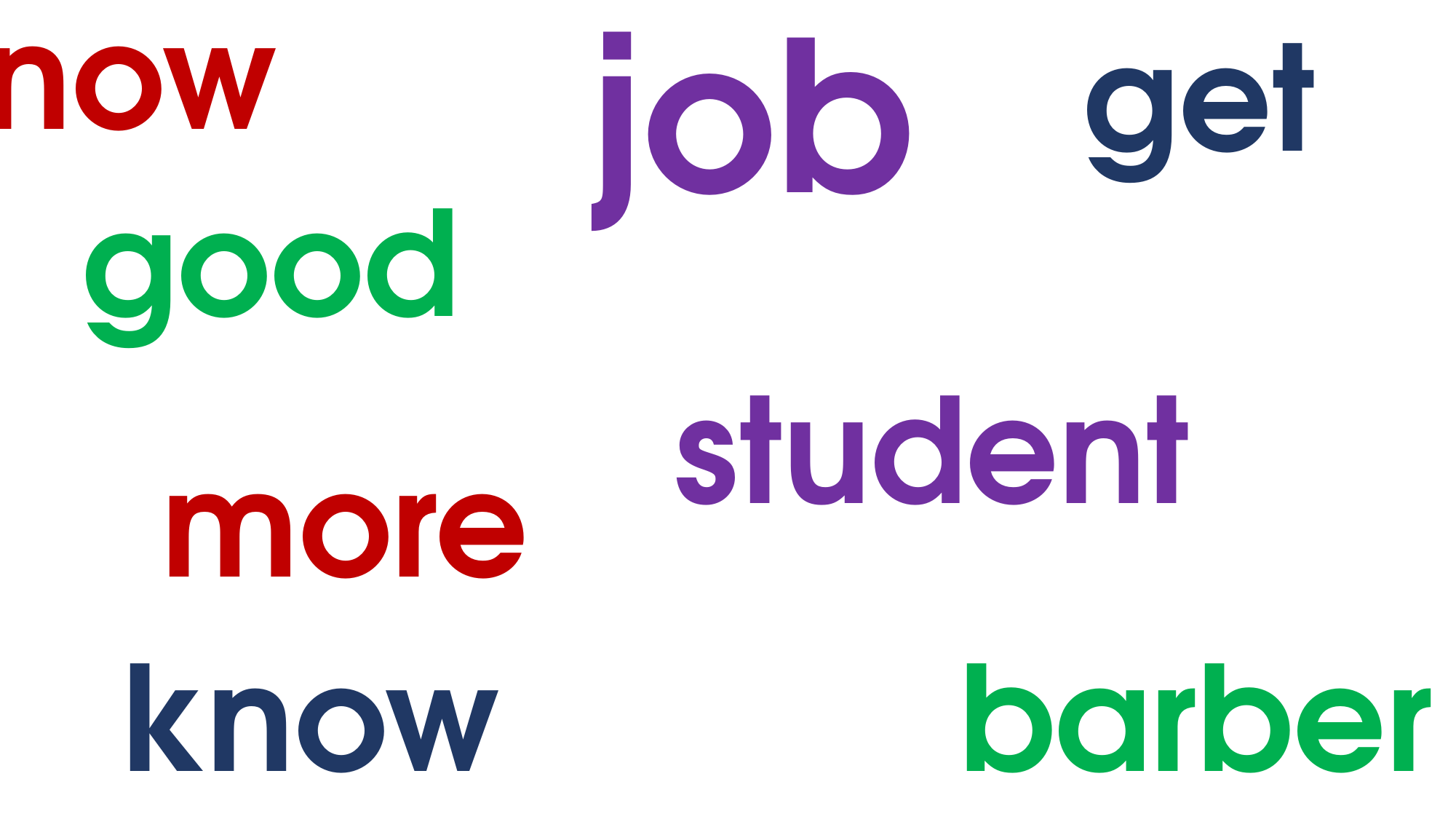

get
now
job
good
student
more
know
barber